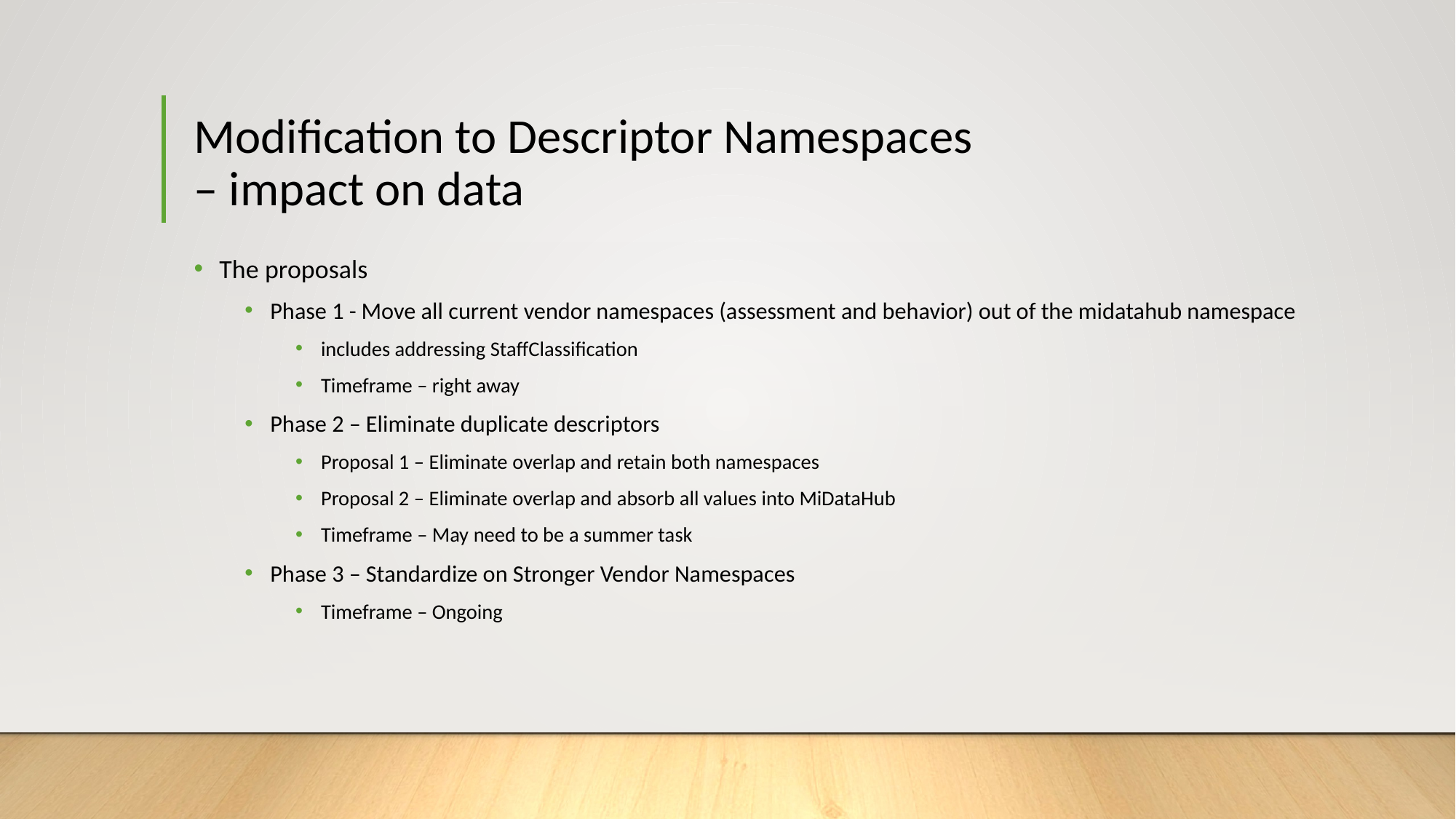

# Modification to Descriptor Namespaces – impact on data
The proposals
Phase 1 - Move all current vendor namespaces (assessment and behavior) out of the midatahub namespace
includes addressing StaffClassification
Timeframe – right away
Phase 2 – Eliminate duplicate descriptors
Proposal 1 – Eliminate overlap and retain both namespaces
Proposal 2 – Eliminate overlap and absorb all values into MiDataHub
Timeframe – May need to be a summer task
Phase 3 – Standardize on Stronger Vendor Namespaces
Timeframe – Ongoing